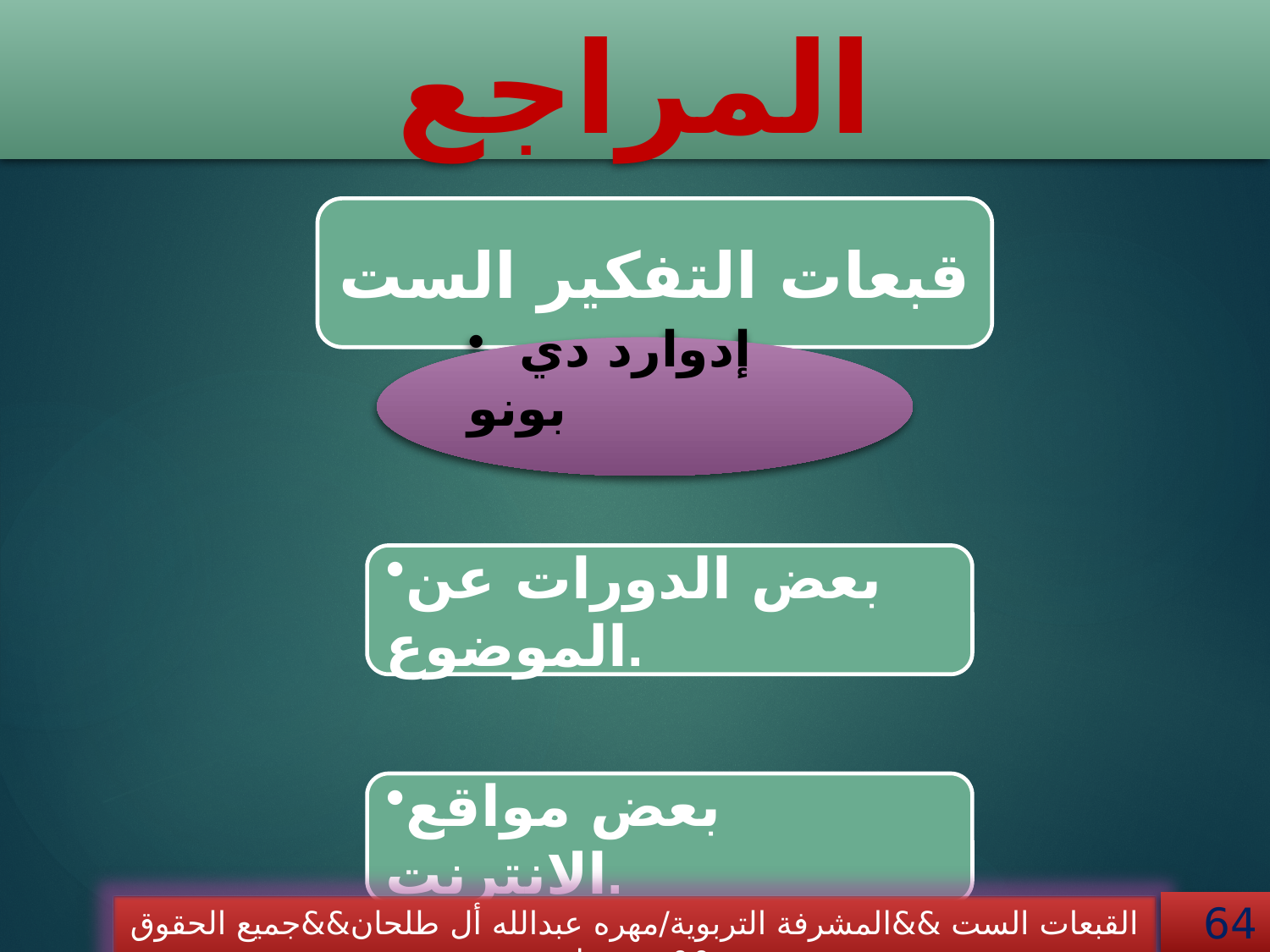

المراجع

قبعات التفكير الست
 إدوارد دي  بونو

بعض الدورات عن الموضوع.
بعض مواقع الانترنت.
64
القبعات الست &&المشرفة التربوية/مهره عبدالله أل طلحان&&جميع الحقوق محفوظة&&